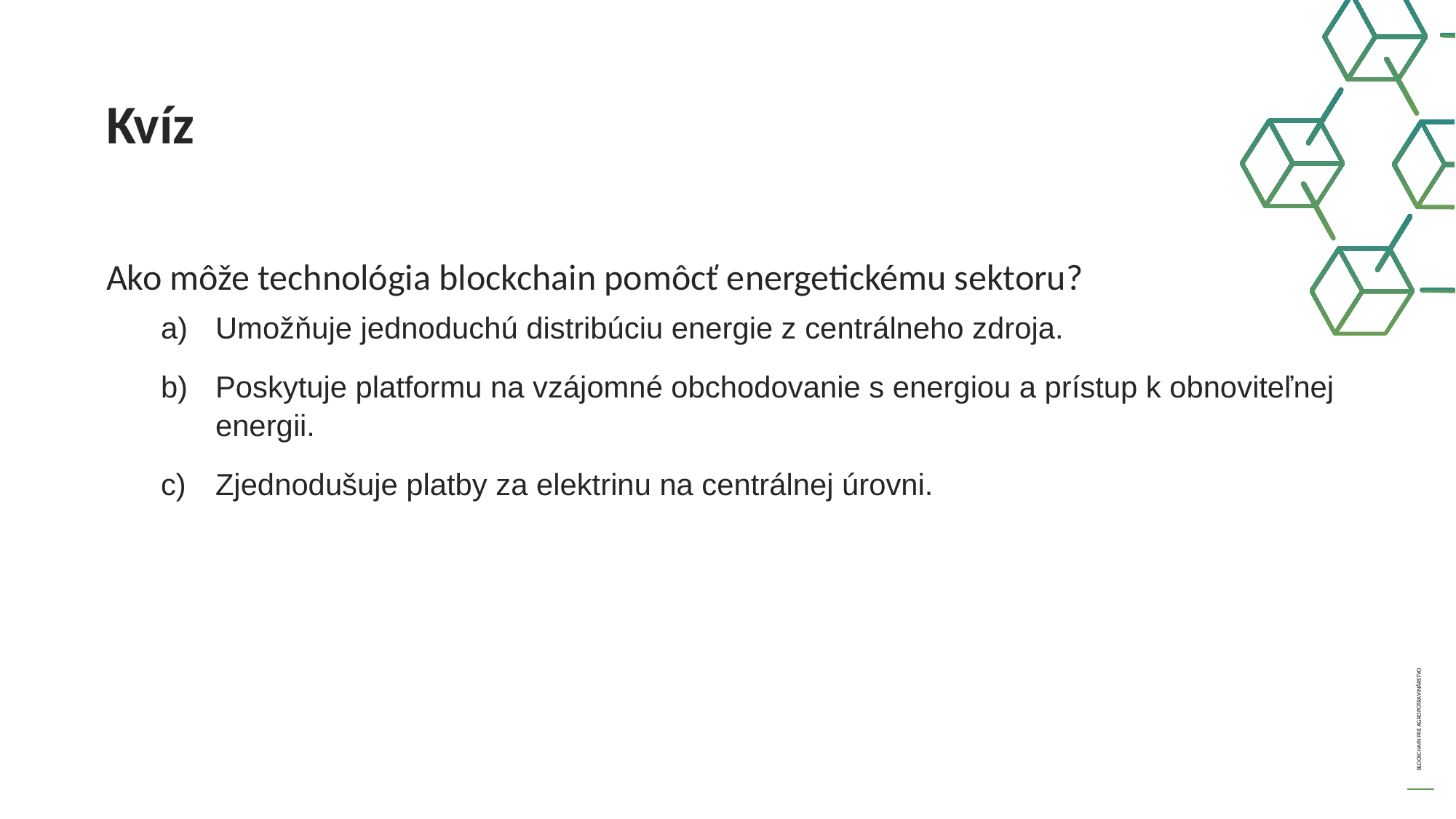

Kvíz
Ako môže technológia blockchain pomôcť energetickému sektoru?
Umožňuje jednoduchú distribúciu energie z centrálneho zdroja.
Poskytuje platformu na vzájomné obchodovanie s energiou a prístup k obnoviteľnej energii.
Zjednodušuje platby za elektrinu na centrálnej úrovni.